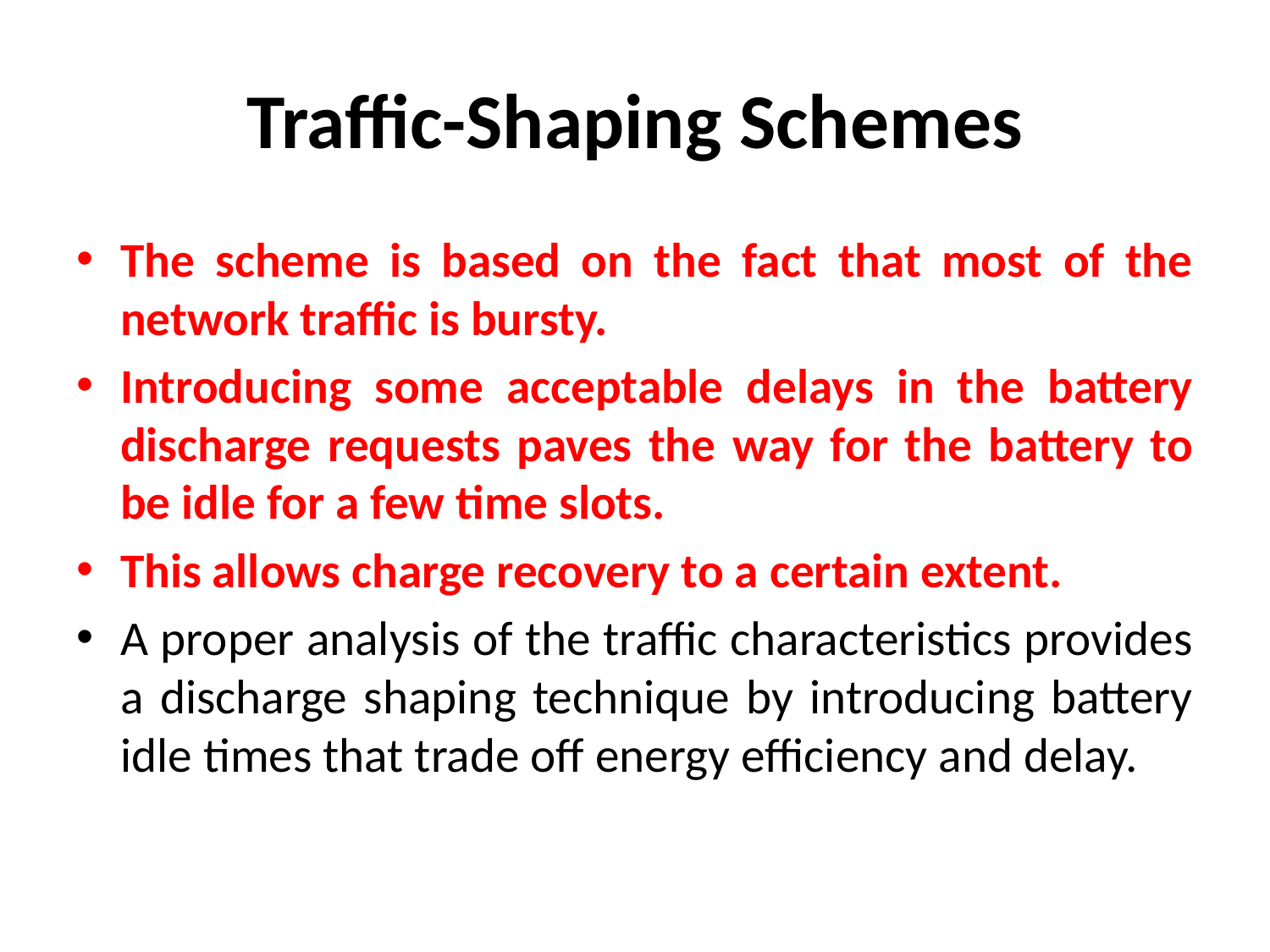

# Traffic-Shaping Schemes
The scheme is based on the fact that most of the network traffic is bursty.
Introducing some acceptable delays in the battery discharge requests paves the way for the battery to be idle for a few time slots.
This allows charge recovery to a certain extent.
A proper analysis of the traffic characteristics provides a discharge shaping technique by introducing battery idle times that trade off energy efficiency and delay.